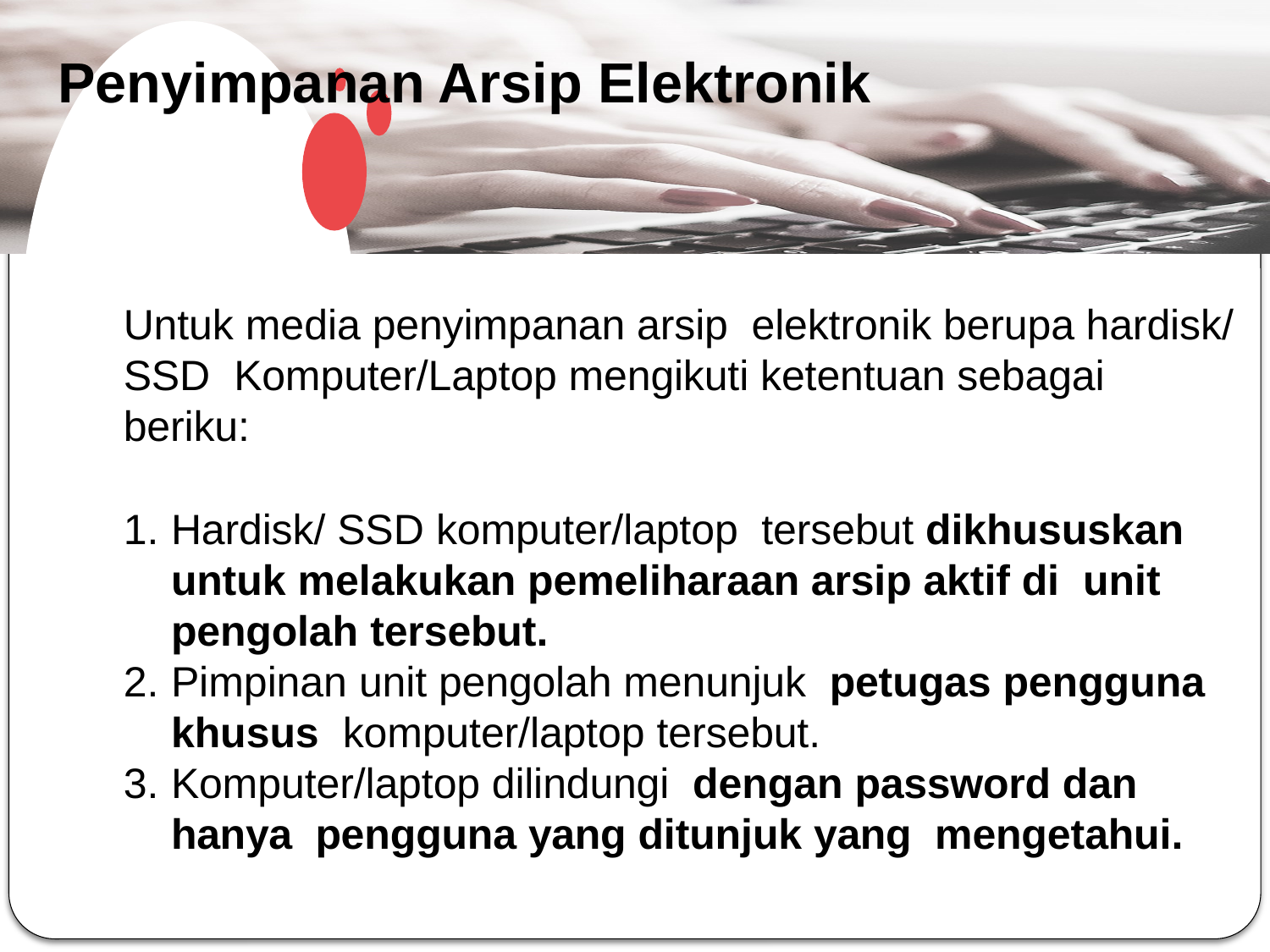

# Penyimpanan Arsip Elektronik

Untuk media penyimpanan arsip  elektronik berupa hardisk/ SSD  Komputer/Laptop mengikuti ketentuan sebagai beriku:

Hardisk/ SSD komputer/laptop  tersebut dikhususkan untuk melakukan pemeliharaan arsip aktif di  unit pengolah tersebut.
Pimpinan unit pengolah menunjuk  petugas pengguna khusus  komputer/laptop tersebut.
Komputer/laptop dilindungi  dengan password dan hanya  pengguna yang ditunjuk yang  mengetahui.